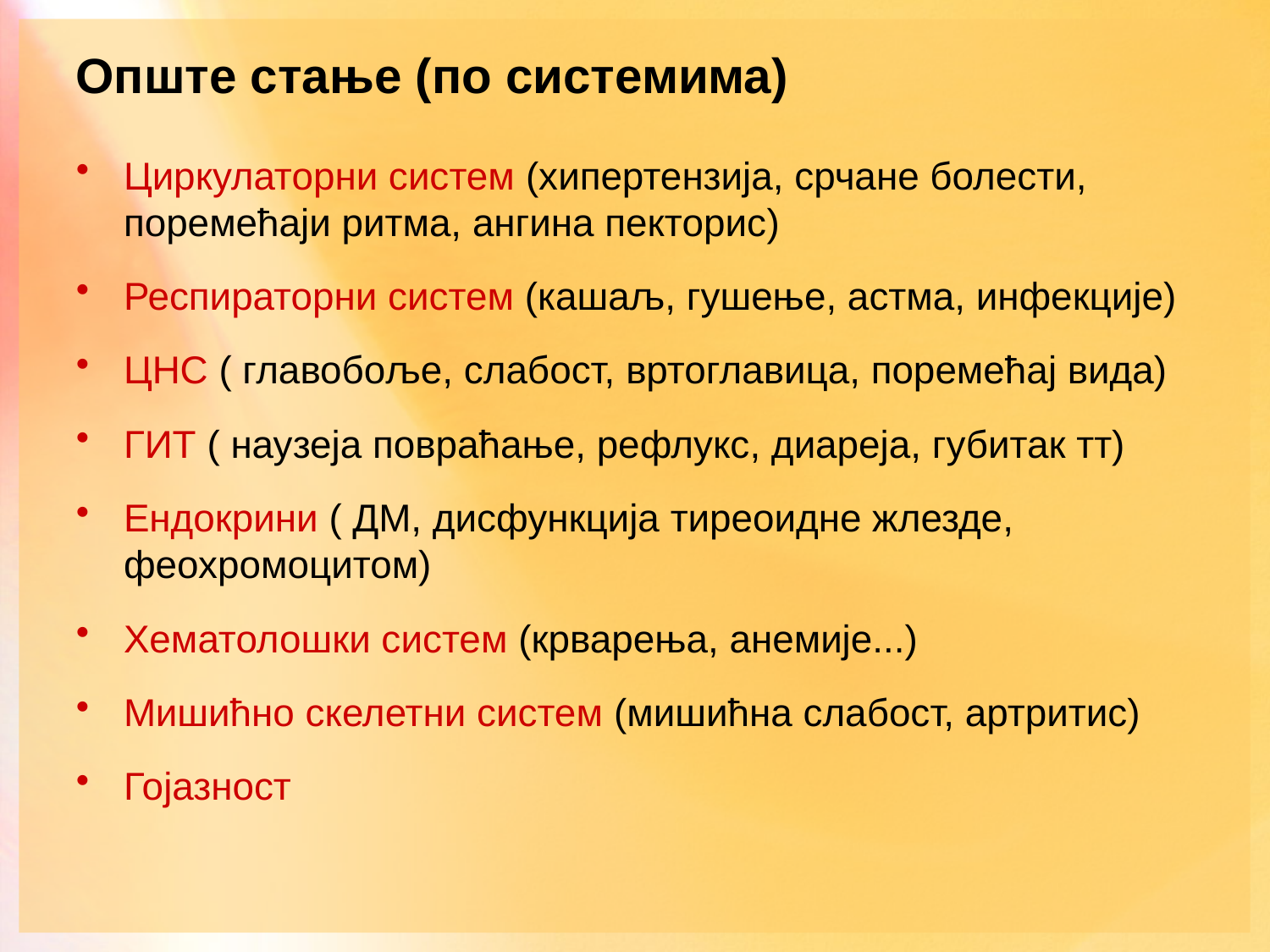

# Опште стање (по системима)

Циркулаторни систем (хипертензија, срчане болести, поремећаји ритма, ангина пекторис)

Респираторни систем (кашаљ, гушење, астма, инфекције)

ЦНС ( главобоље, слабост, вртоглавица, поремећај вида)

ГИТ ( наузеја повраћање, рефлукс, диареја, губитак тт)

Ендокрини ( ДМ, дисфункција тиреоидне жлезде, феохромоцитом)

Хематолошки систем (крварења, анемије...)

Мишићно скелетни систем (мишићна слабост, артритис)

Гојазност